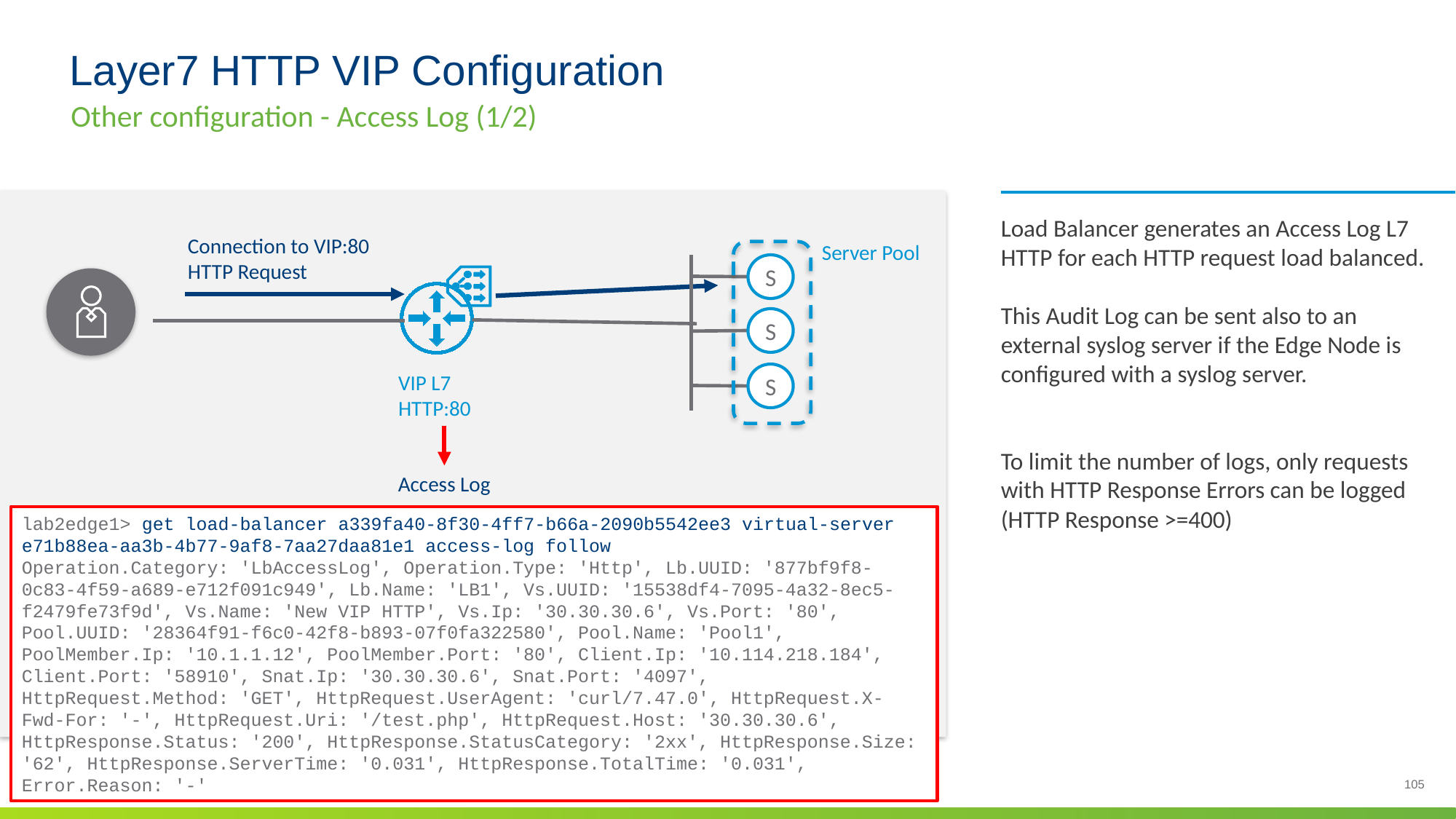

# Layer7 HTTP VIP Configuration
Other configuration - Access Log (1/2)
Load Balancer generates an Access Log L7 HTTP for each HTTP request load balanced.

This Audit Log can be sent also to an external syslog server if the Edge Node is configured with a syslog server.

To limit the number of logs, only requests with HTTP Response Errors can be logged (HTTP Response >=400)

Connection to VIP:80
HTTP Request
Server Pool

S

S
VIP L7
HTTP:80
S
Access Log
lab2edge1> get load-balancer a339fa40-8f30-4ff7-b66a-2090b5542ee3 virtual-server e71b88ea-aa3b-4b77-9af8-7aa27daa81e1 access-log follow
Operation.Category: 'LbAccessLog', Operation.Type: 'Http', Lb.UUID: '877bf9f8-0c83-4f59-a689-e712f091c949', Lb.Name: 'LB1', Vs.UUID: '15538df4-7095-4a32-8ec5-f2479fe73f9d', Vs.Name: 'New VIP HTTP', Vs.Ip: '30.30.30.6', Vs.Port: '80', Pool.UUID: '28364f91-f6c0-42f8-b893-07f0fa322580', Pool.Name: 'Pool1', PoolMember.Ip: '10.1.1.12', PoolMember.Port: '80', Client.Ip: '10.114.218.184', Client.Port: '58910', Snat.Ip: '30.30.30.6', Snat.Port: '4097', HttpRequest.Method: 'GET', HttpRequest.UserAgent: 'curl/7.47.0', HttpRequest.X-Fwd-For: '-', HttpRequest.Uri: '/test.php', HttpRequest.Host: '30.30.30.6', HttpResponse.Status: '200', HttpResponse.StatusCategory: '2xx', HttpResponse.Size: '62', HttpResponse.ServerTime: '0.031', HttpResponse.TotalTime: '0.031', Error.Reason: '-'